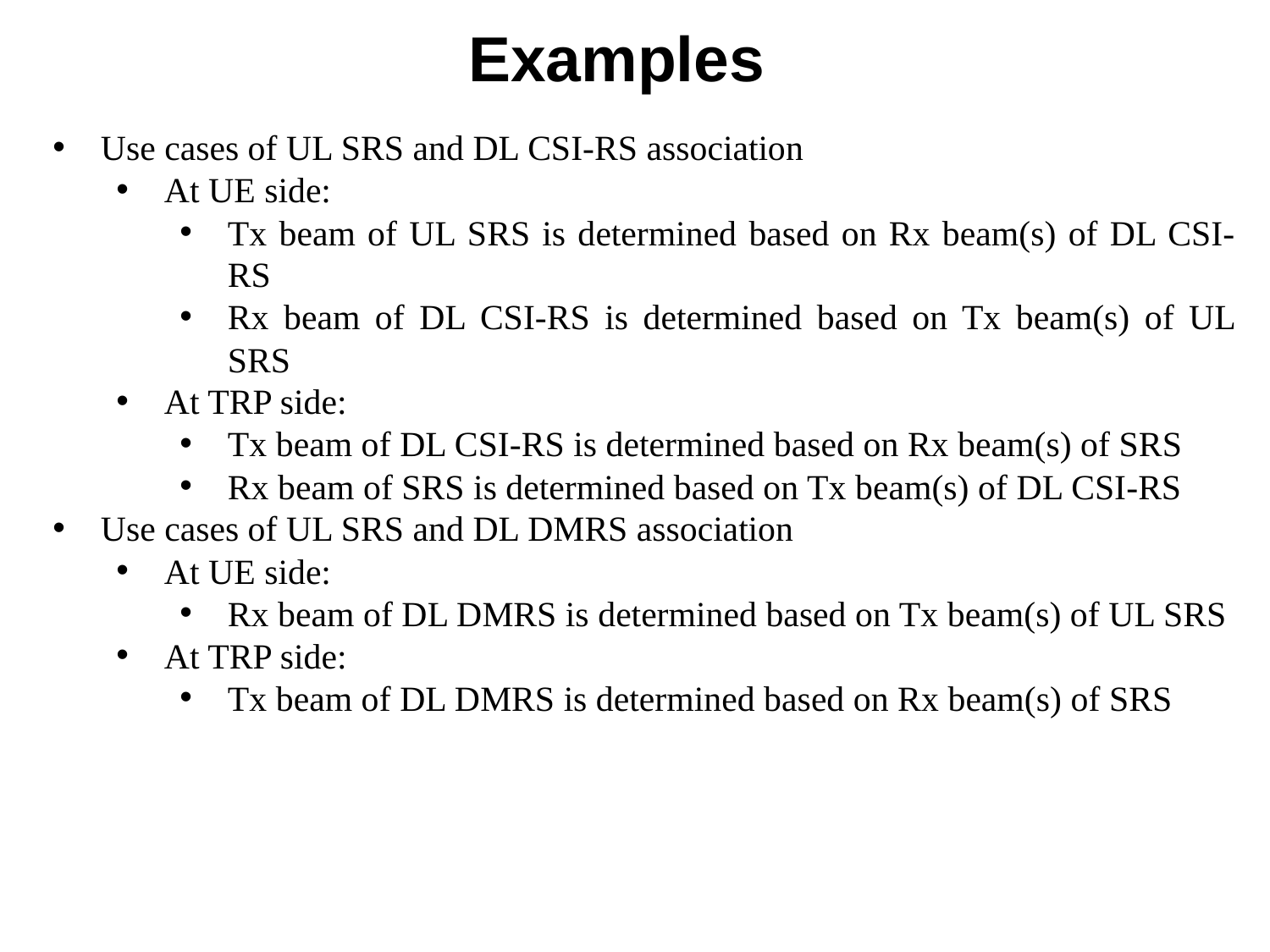

# Examples
Use cases of UL SRS and DL CSI-RS association
At UE side:
Tx beam of UL SRS is determined based on Rx beam(s) of DL CSI-RS
Rx beam of DL CSI-RS is determined based on Tx beam(s) of UL SRS
At TRP side:
Tx beam of DL CSI-RS is determined based on Rx beam(s) of SRS
Rx beam of SRS is determined based on Tx beam(s) of DL CSI-RS
Use cases of UL SRS and DL DMRS association
At UE side:
Rx beam of DL DMRS is determined based on Tx beam(s) of UL SRS
At TRP side:
Tx beam of DL DMRS is determined based on Rx beam(s) of SRS